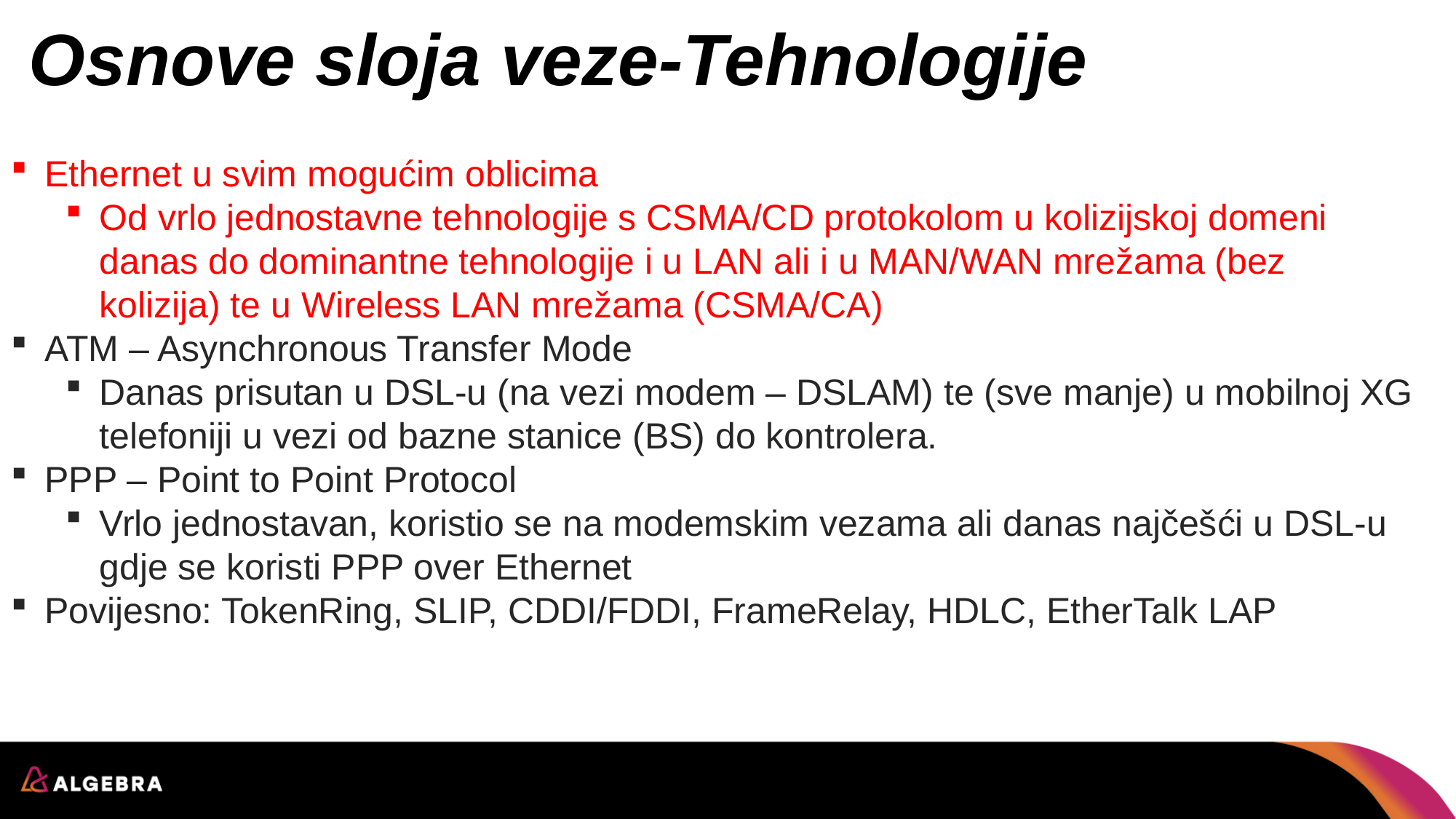

# Osnove sloja veze-Tehnologije
Ethernet u svim mogućim oblicima
Od vrlo jednostavne tehnologije s CSMA/CD protokolom u kolizijskoj domeni danas do dominantne tehnologije i u LAN ali i u MAN/WAN mrežama (bez kolizija) te u Wireless LAN mrežama (CSMA/CA)
ATM – Asynchronous Transfer Mode
Danas prisutan u DSL-u (na vezi modem – DSLAM) te (sve manje) u mobilnoj XG telefoniji u vezi od bazne stanice (BS) do kontrolera.
PPP – Point to Point Protocol
Vrlo jednostavan, koristio se na modemskim vezama ali danas najčešći u DSL-u gdje se koristi PPP over Ethernet
Povijesno: TokenRing, SLIP, CDDI/FDDI, FrameRelay, HDLC, EtherTalk LAP